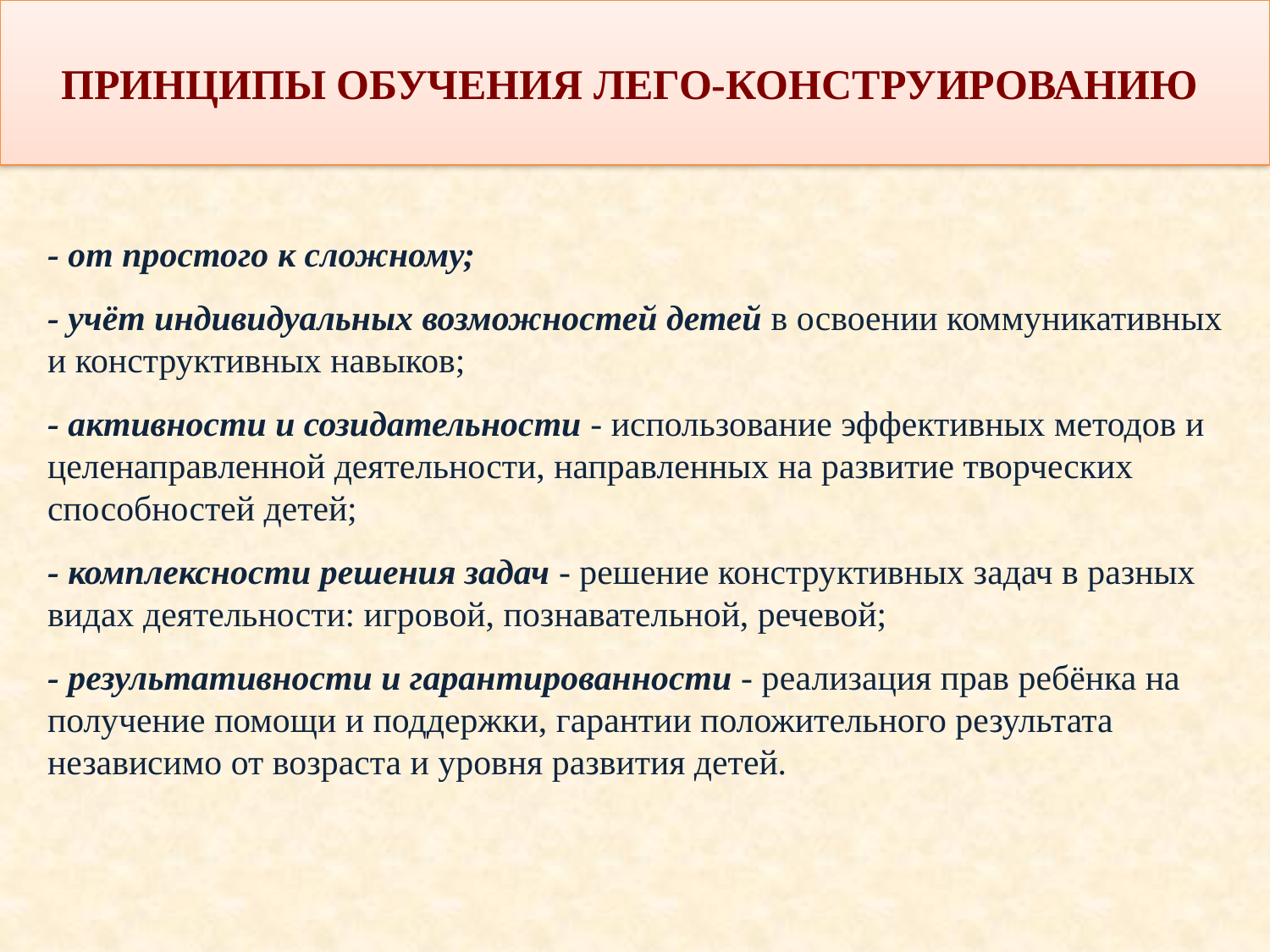

ПРИНЦИПЫ ОБУЧЕНИЯ ЛЕГО-КОНСТРУИРОВАНИЮ

- от простого к сложному;
- учёт индивидуальных возможностей детей в освоении коммуникативных и конструктивных навыков;
- активности и созидательности - использование эффективных методов и целенаправленной деятельности, направленных на развитие творческих способностей детей;
- комплексности решения задач - решение конструктивных задач в разных видах деятельности: игровой, познавательной, речевой;
- результативности и гарантированности - реализация прав ребёнка на получение помощи и поддержки, гарантии положительного результата независимо от возраста и уровня развития детей.